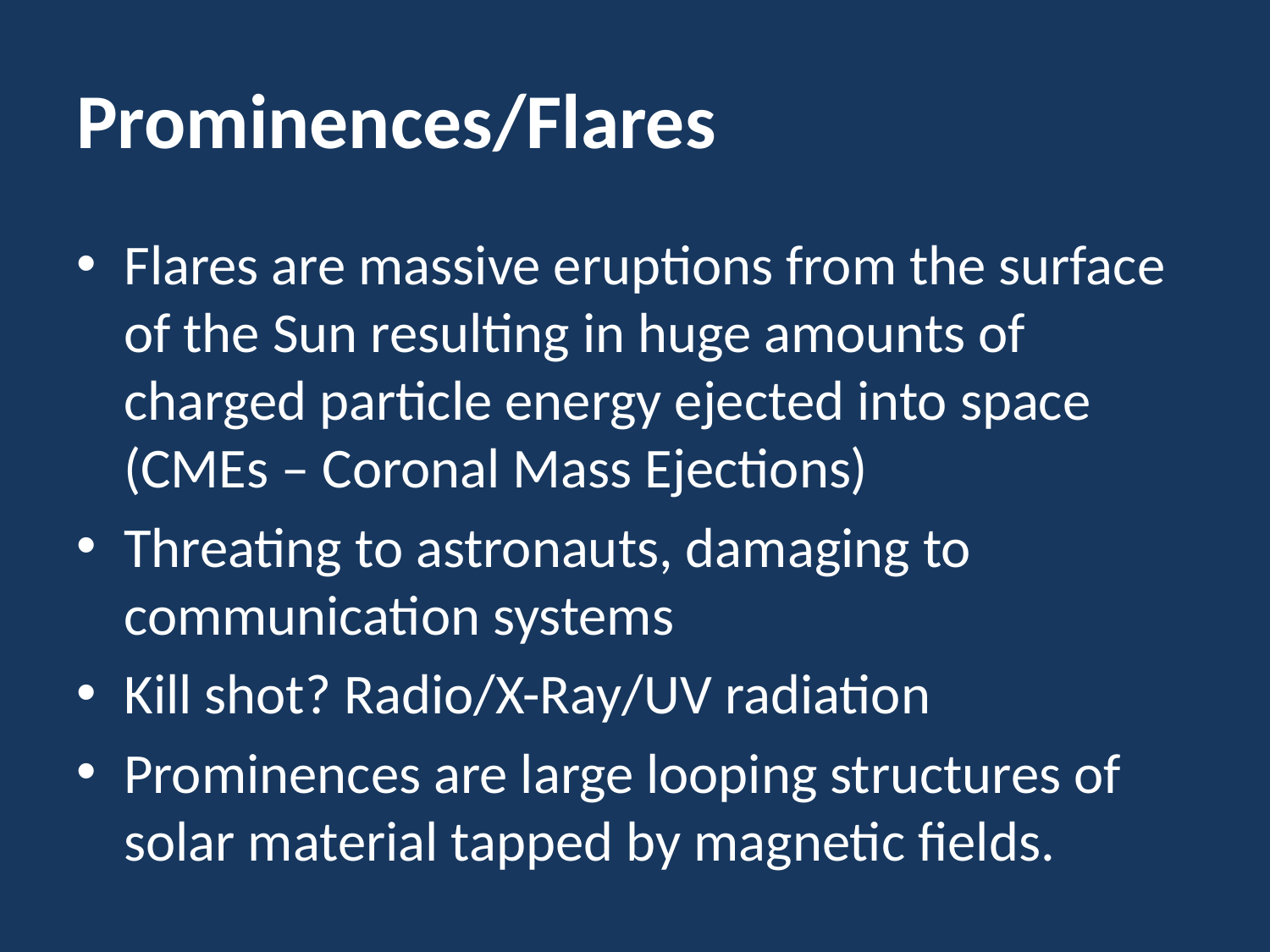

# Prominences/Flares
Flares are massive eruptions from the surface of the Sun resulting in huge amounts of charged particle energy ejected into space (CMEs – Coronal Mass Ejections)
Threating to astronauts, damaging to communication systems
Kill shot? Radio/X-Ray/UV radiation
Prominences are large looping structures of solar material tapped by magnetic fields.